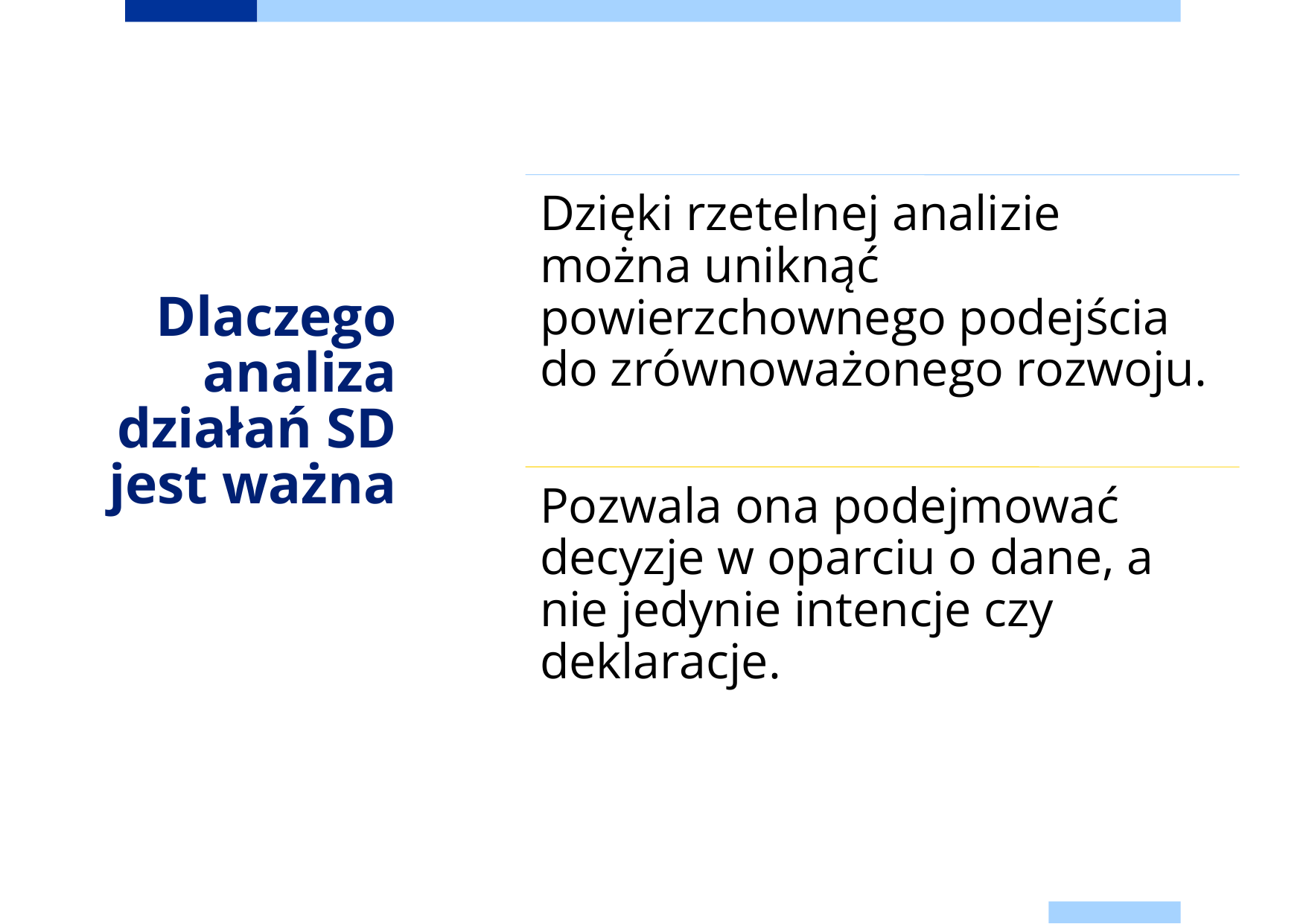

Dzięki rzetelnej analizie można uniknąć powierzchownego podejścia do zrównoważonego rozwoju.
Pozwala ona podejmować decyzje w oparciu o dane, a nie jedynie intencje czy deklaracje.
# Dlaczego analiza działań SD jest ważna